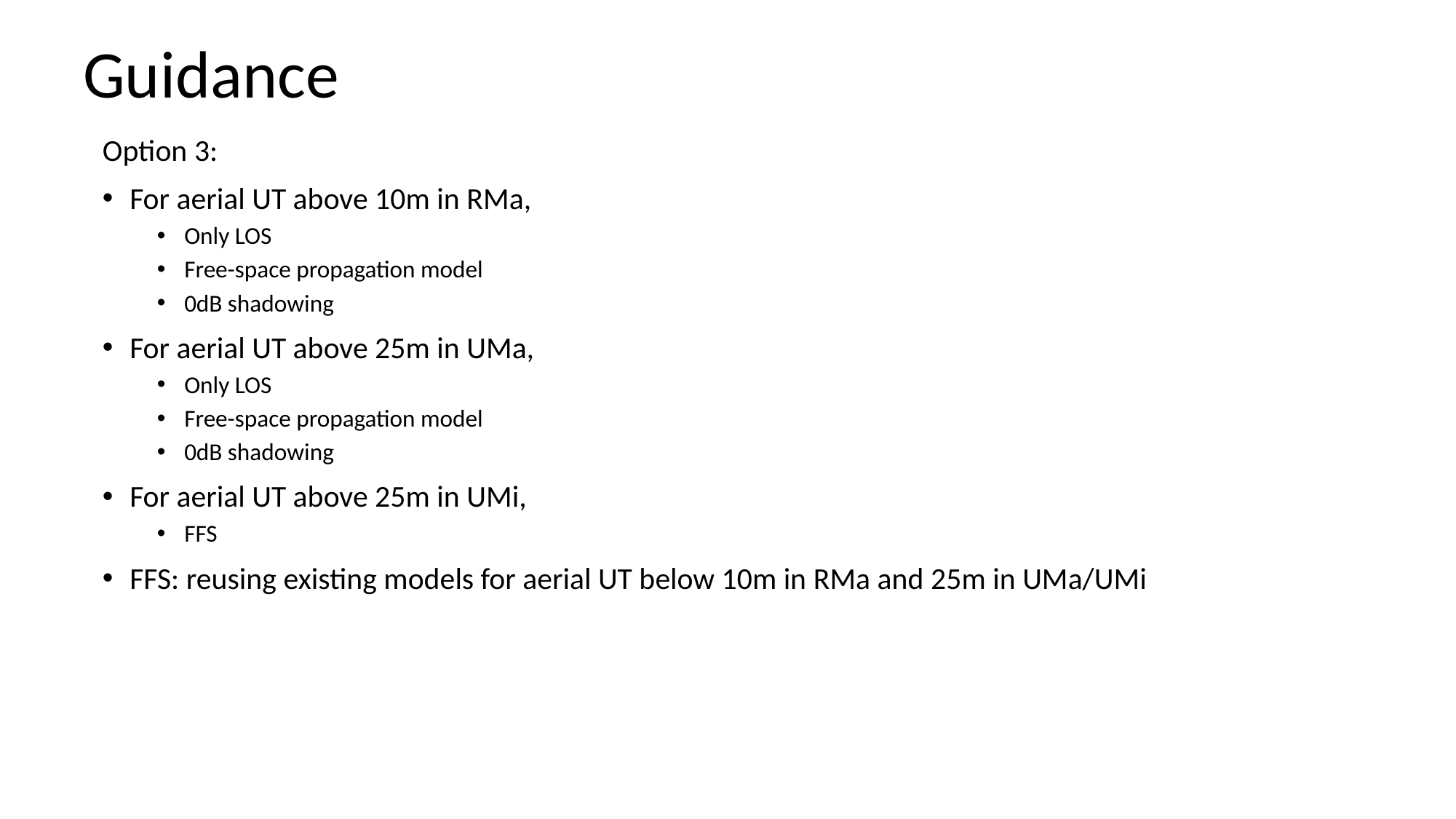

# Guidance
Option 3:
For aerial UT above 10m in RMa,
Only LOS
Free-space propagation model
0dB shadowing
For aerial UT above 25m in UMa,
Only LOS
Free-space propagation model
0dB shadowing
For aerial UT above 25m in UMi,
FFS
FFS: reusing existing models for aerial UT below 10m in RMa and 25m in UMa/UMi